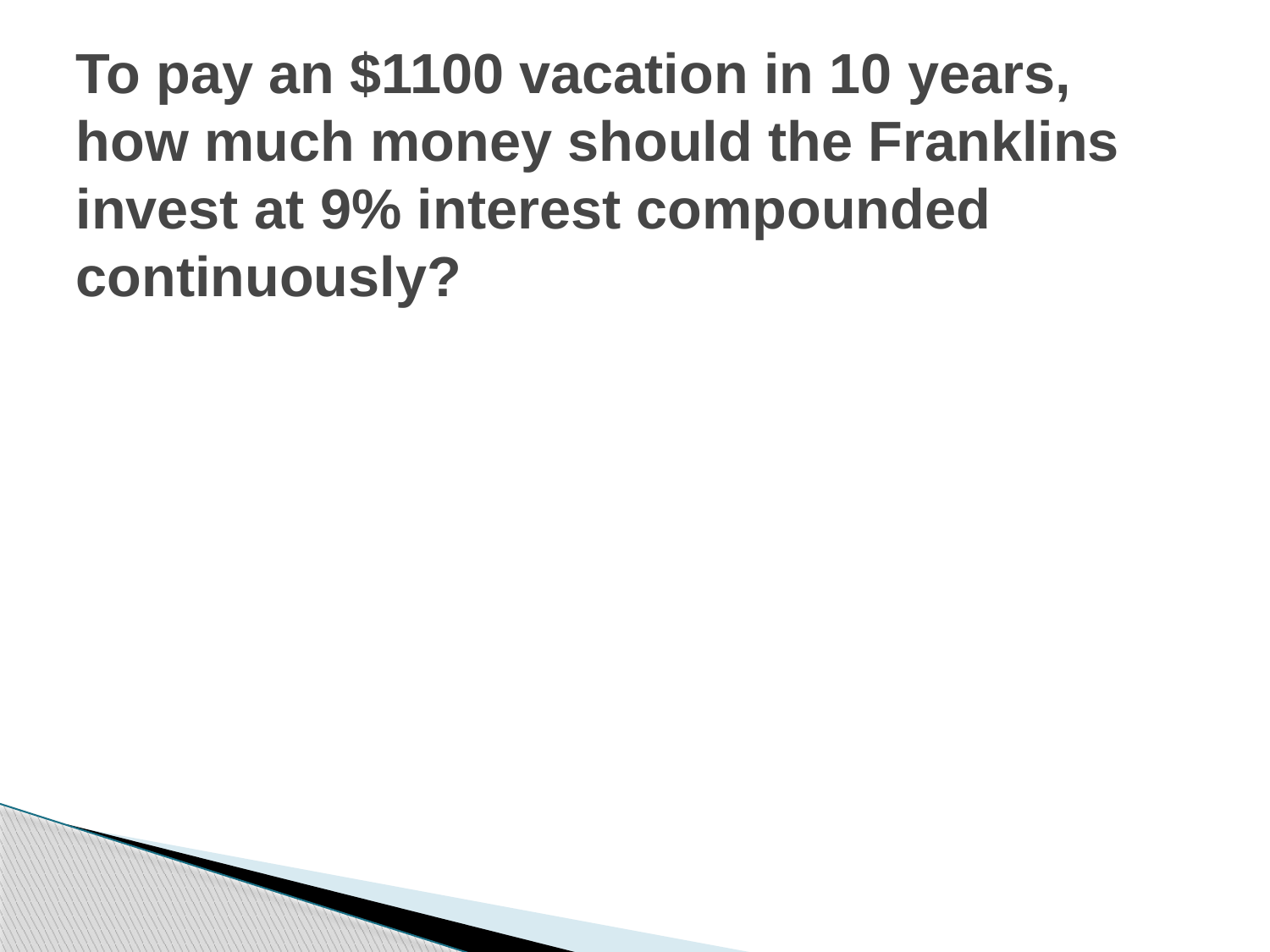

# To pay an $1100 vacation in 10 years, how much money should the Franklins invest at 9% interest compounded continuously?